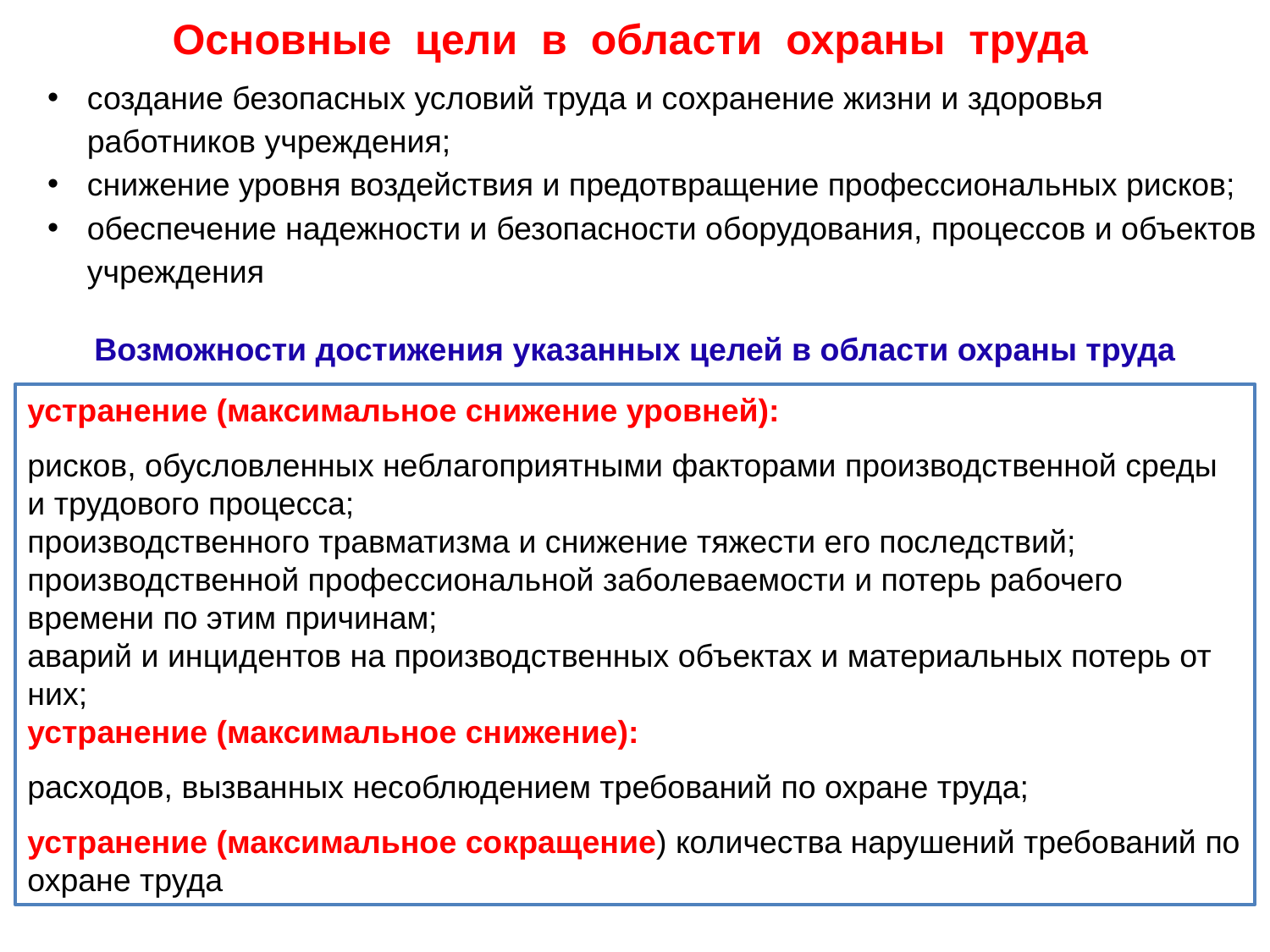

# Основные  цели  в  области  охраны  труда
создание безопасных условий труда и сохранение жизни и здоровья работников учреждения;
снижение уровня воздействия и предотвращение профессиональных рисков;
обеспечение надежности и безопасности оборудования, процессов и объектов учреждения
Возможности достижения указанных целей в области охраны труда
устранение (максимальное снижение уровней):

рисков, обусловленных неблагоприятными факторами производственной среды и трудового процесса;
производственного травматизма и снижение тяжести его последствий;
производственной профессиональной заболеваемости и потерь рабочего времени по этим причинам;
аварий и инцидентов на производственных объектах и материальных потерь от них;
устранение (максимальное снижение):

расходов, вызванных несоблюдением требований по охране труда;

устранение (максимальное сокращение) количества нарушений требований по охране труда